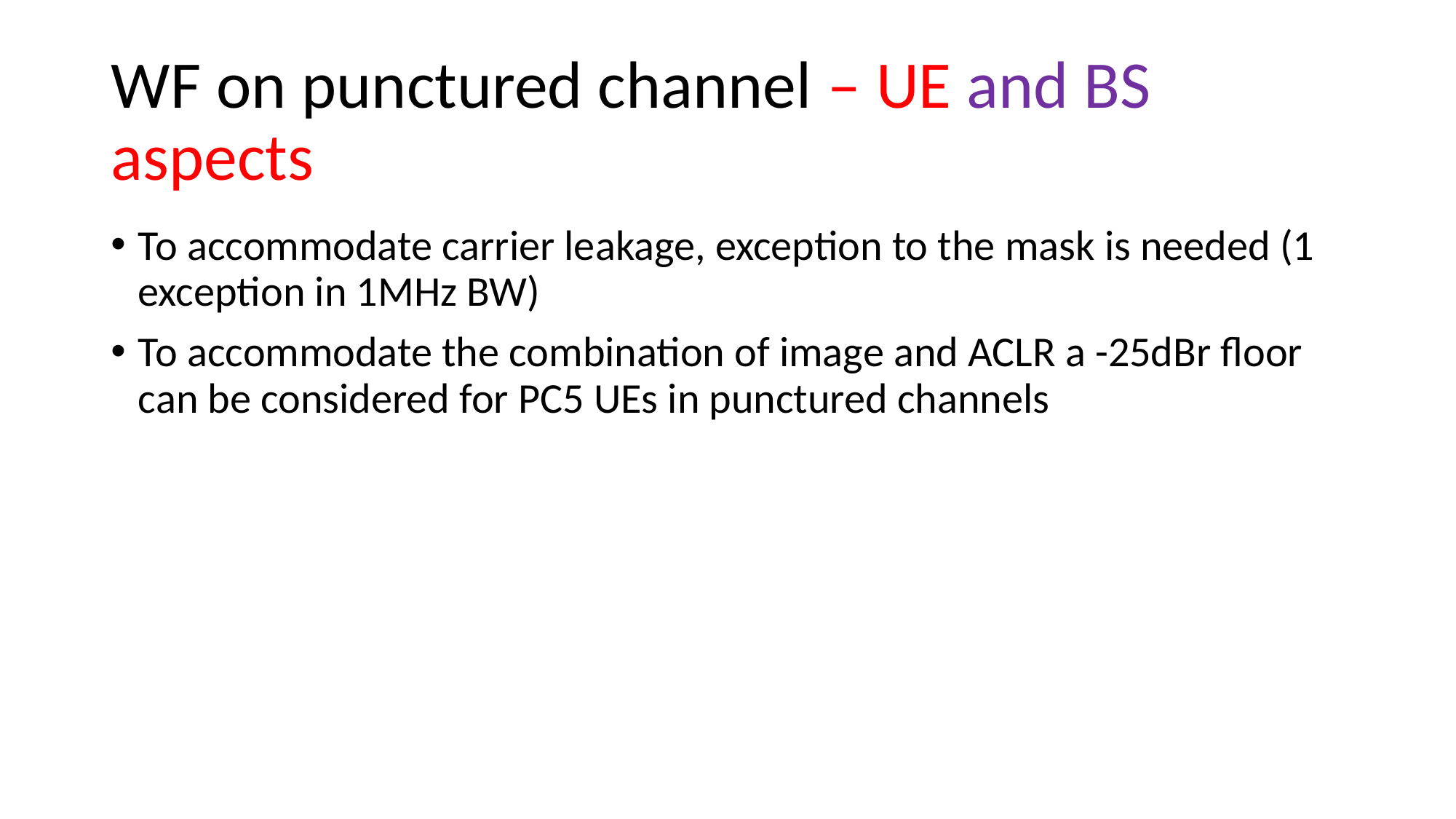

# WF on punctured channel – UE and BS aspects
To accommodate carrier leakage, exception to the mask is needed (1 exception in 1MHz BW)
To accommodate the combination of image and ACLR a -25dBr floor can be considered for PC5 UEs in punctured channels